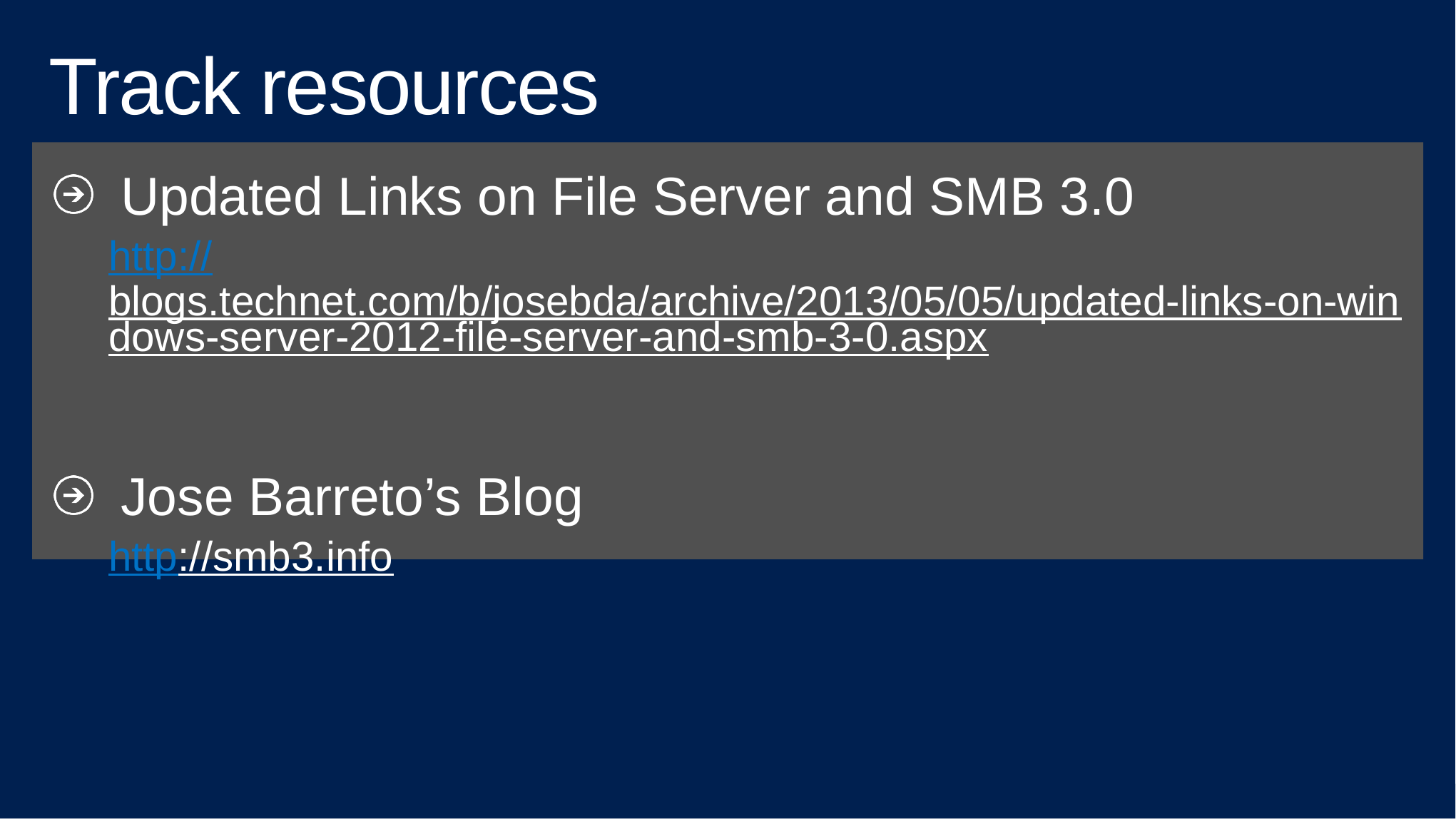

# Track resources

Updated Links on File Server and SMB 3.0
http://blogs.technet.com/b/josebda/archive/2013/05/05/updated-links-on-windows-server-2012-file-server-and-smb-3-0.aspx

Jose Barreto’s Blog
http://smb3.info